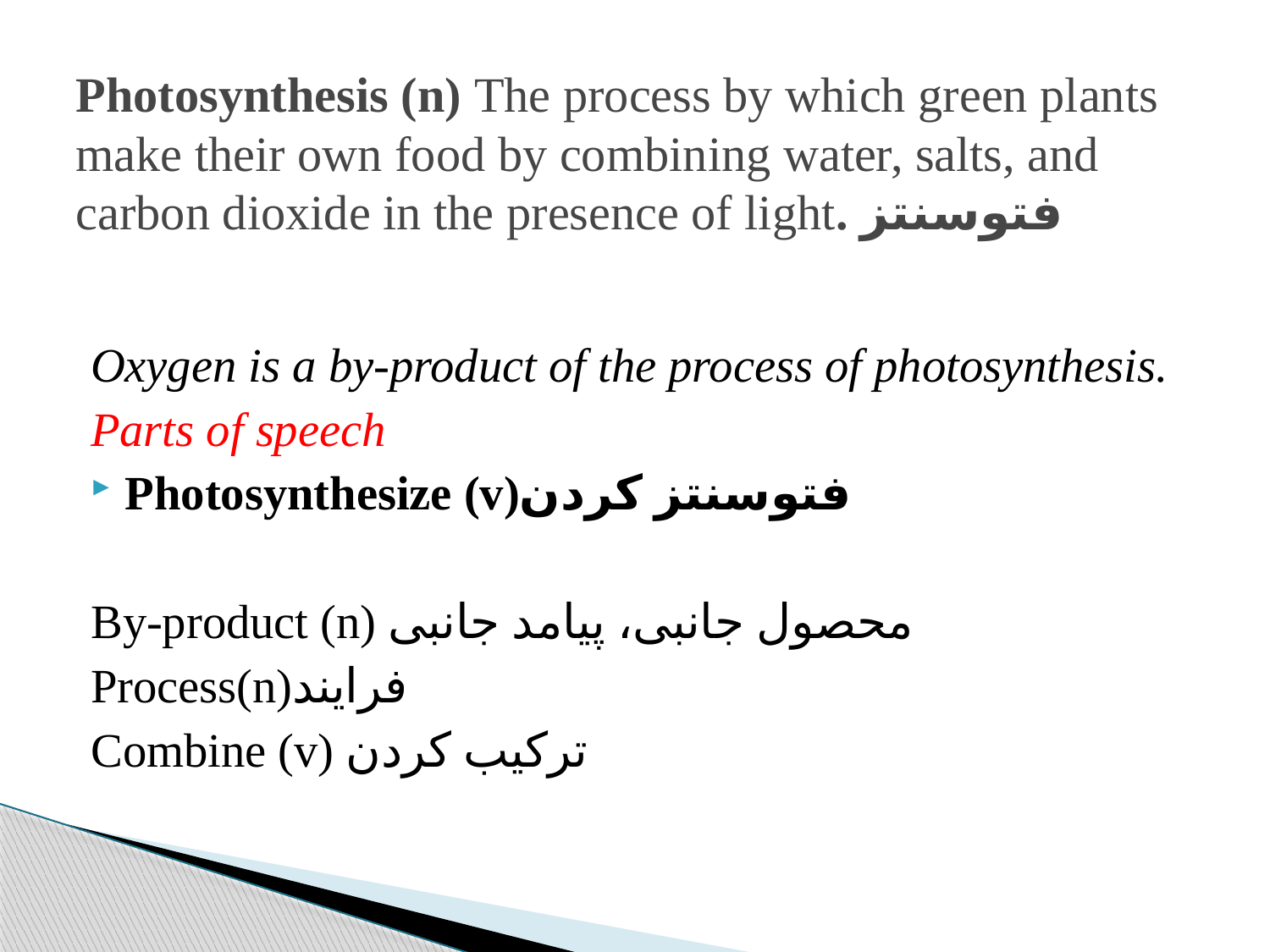

# Photosynthesis (n) The process by which green plants make their own food by combining water, salts, and carbon dioxide in the presence of light. فتوسنتز
Oxygen is a by-product of the process of photosynthesis.
Parts of speech
Photosynthesize (v)فتوسنتز کردن

By-product (n) محصول جانبی، پیامد جانبی
Process(n)فرایند
Combine (v) ترکیب کردن